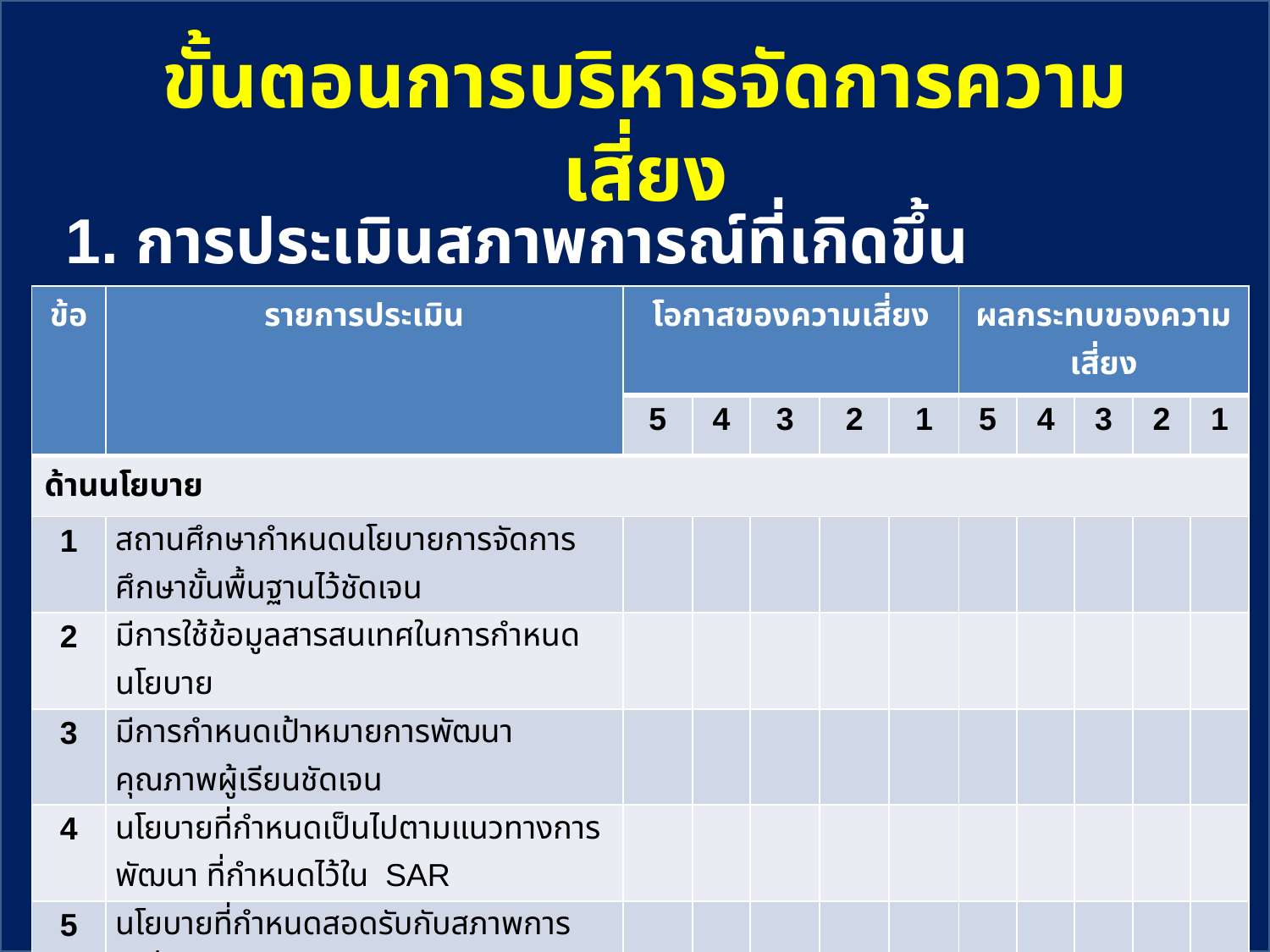

ข้อ
# ขั้นตอนการบริหารจัดการความเสี่ยง
1. การประเมินสภาพการณ์ที่เกิดขึ้น
| ข้อ | รายการประเมิน | โอกาสของความเสี่ยง |  |  |  |  | ผลกระทบของความเสี่ยง |  |  |  |  |
| --- | --- | --- | --- | --- | --- | --- | --- | --- | --- | --- | --- |
|  |  | 5 | 4 | 3 | 2 | 1 | 5 | 4 | 3 | 2 | 1 |
| ด้านนโยบาย |  |  |  |  |  |  |  |  |  |  |  |
| 1 | สถานศึกษากำหนดนโยบายการจัดการศึกษาขั้นพื้นฐานไว้ชัดเจน |  |  |  |  |  |  |  |  |  |  |
| 2 | มีการใช้ข้อมูลสารสนเทศในการกำหนดนโยบาย |  |  |  |  |  |  |  |  |  |  |
| 3 | มีการกำหนดเป้าหมายการพัฒนาคุณภาพผู้เรียนชัดเจน |  |  |  |  |  |  |  |  |  |  |
| 4 | นโยบายที่กำหนดเป็นไปตามแนวทางการพัฒนา ที่กำหนดไว้ใน SAR |  |  |  |  |  |  |  |  |  |  |
| 5 | นโยบายที่กำหนดสอดรับกับสภาพการเปลี่ยนแปลงภายนอกสถานศึกษา |  |  |  |  |  |  |  |  |  |  |